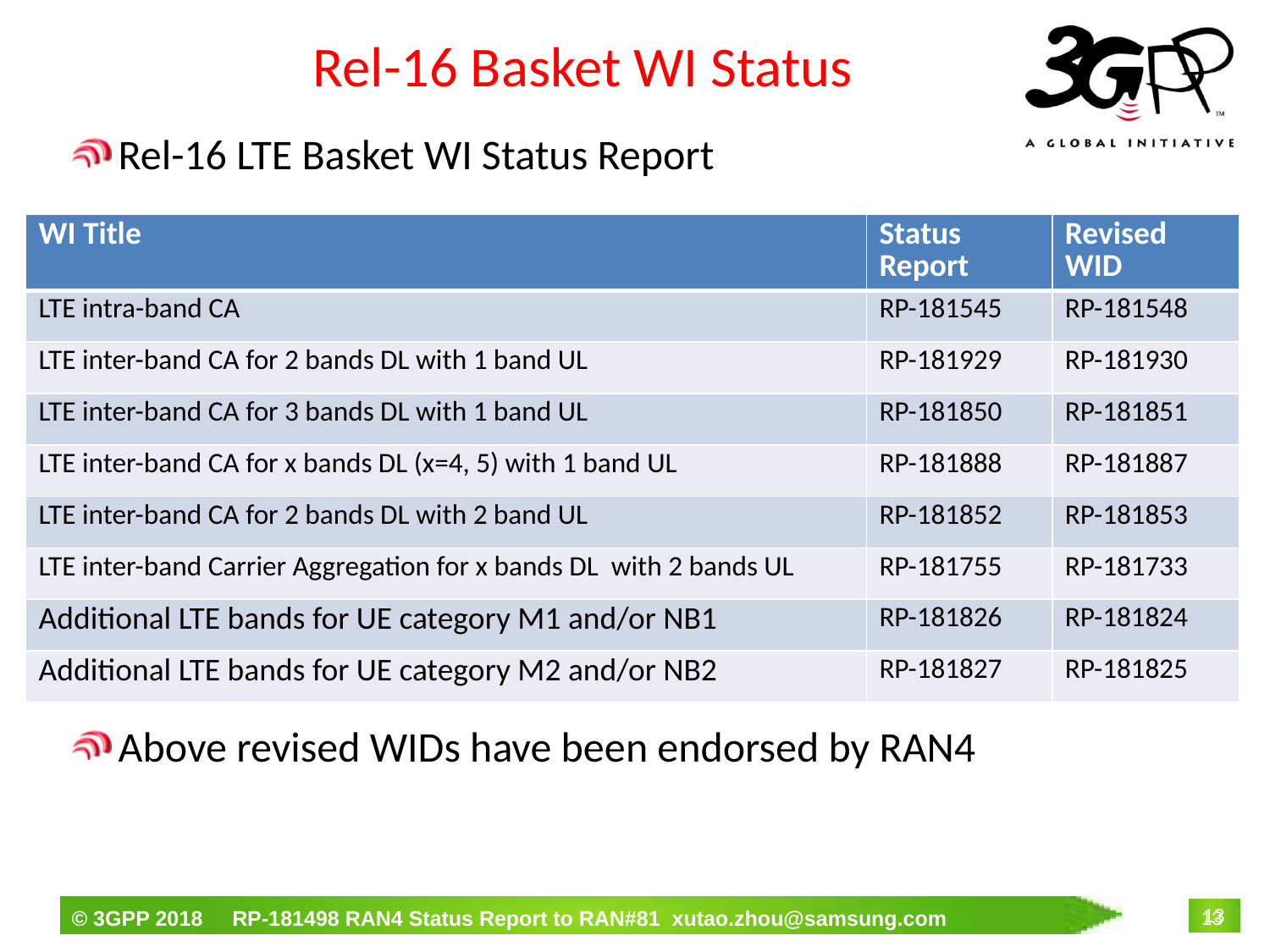

# Rel-16 Basket WI Status
Rel-16 LTE Basket WI Status Report

Above revised WIDs have been endorsed by RAN4

| WI Title | Status Report | Revised WID |
| --- | --- | --- |
| LTE intra-band CA | RP-181545 | RP-181548 |
| LTE inter-band CA for 2 bands DL with 1 band UL | RP-181929 | RP-181930 |
| LTE inter-band CA for 3 bands DL with 1 band UL | RP-181850 | RP-181851 |
| LTE inter-band CA for x bands DL (x=4, 5) with 1 band UL | RP-181888 | RP-181887 |
| LTE inter-band CA for 2 bands DL with 2 band UL | RP-181852 | RP-181853 |
| LTE inter-band Carrier Aggregation for x bands DL with 2 bands UL | RP-181755 | RP-181733 |
| Additional LTE bands for UE category M1 and/or NB1 | RP-181826 | RP-181824 |
| Additional LTE bands for UE category M2 and/or NB2 | RP-181827 | RP-181825 |
13